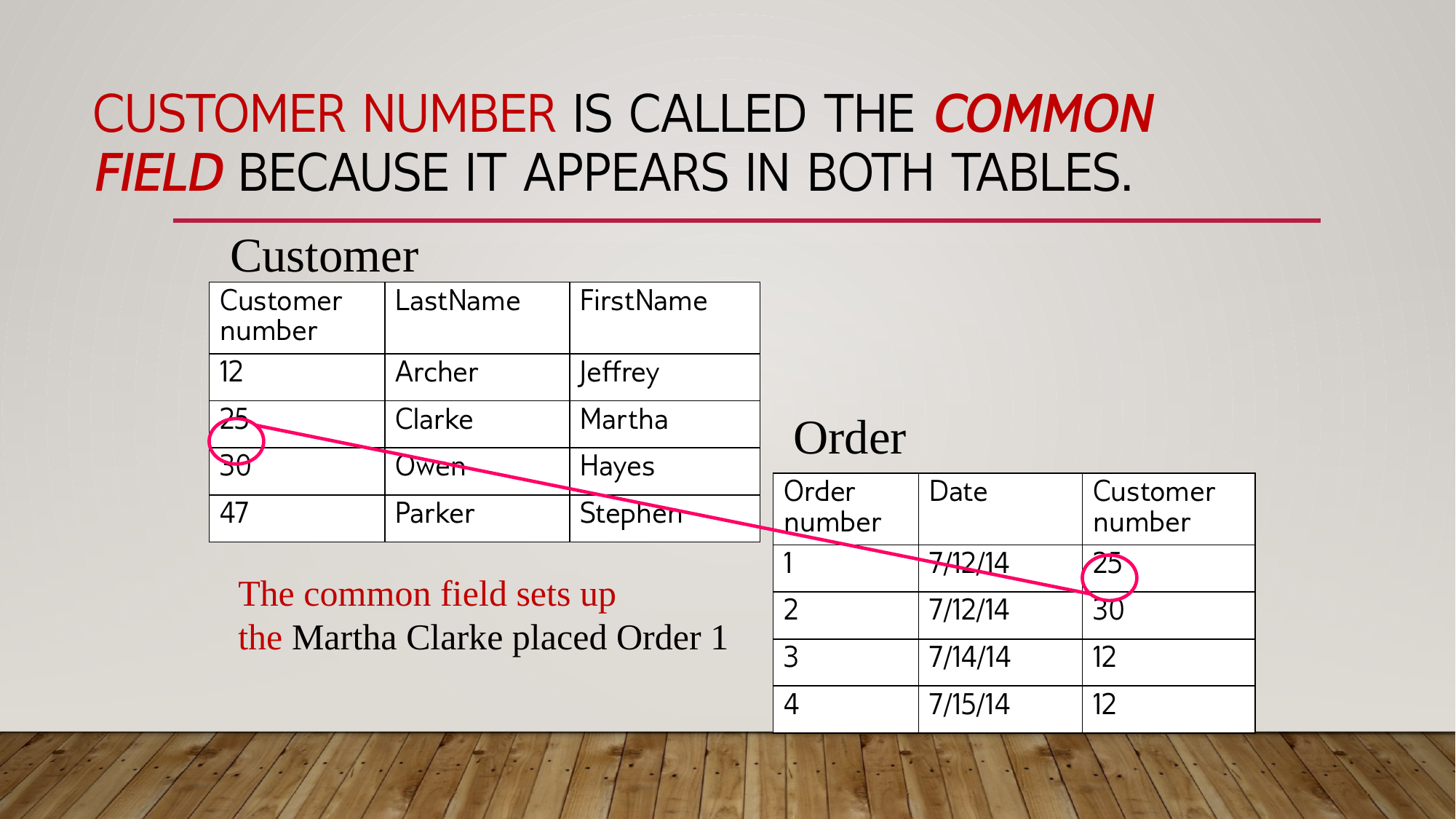

# Customer number is called the common field because it appears in both tables.
Customer
| Customer number | LastName | FirstName |
| --- | --- | --- |
| 12 | Archer | Jeffrey |
| 25 | Clarke | Martha |
| 30 | Owen | Hayes |
| 47 | Parker | Stephen |
Order

| Order number | Date | Customer number |
| --- | --- | --- |
| 1 | 7/12/14 | 25 |
| 2 | 7/12/14 | 30 |
| 3 | 7/14/14 | 12 |
| 4 | 7/15/14 | 12 |

The common field sets up
the Martha Clarke placed Order 1